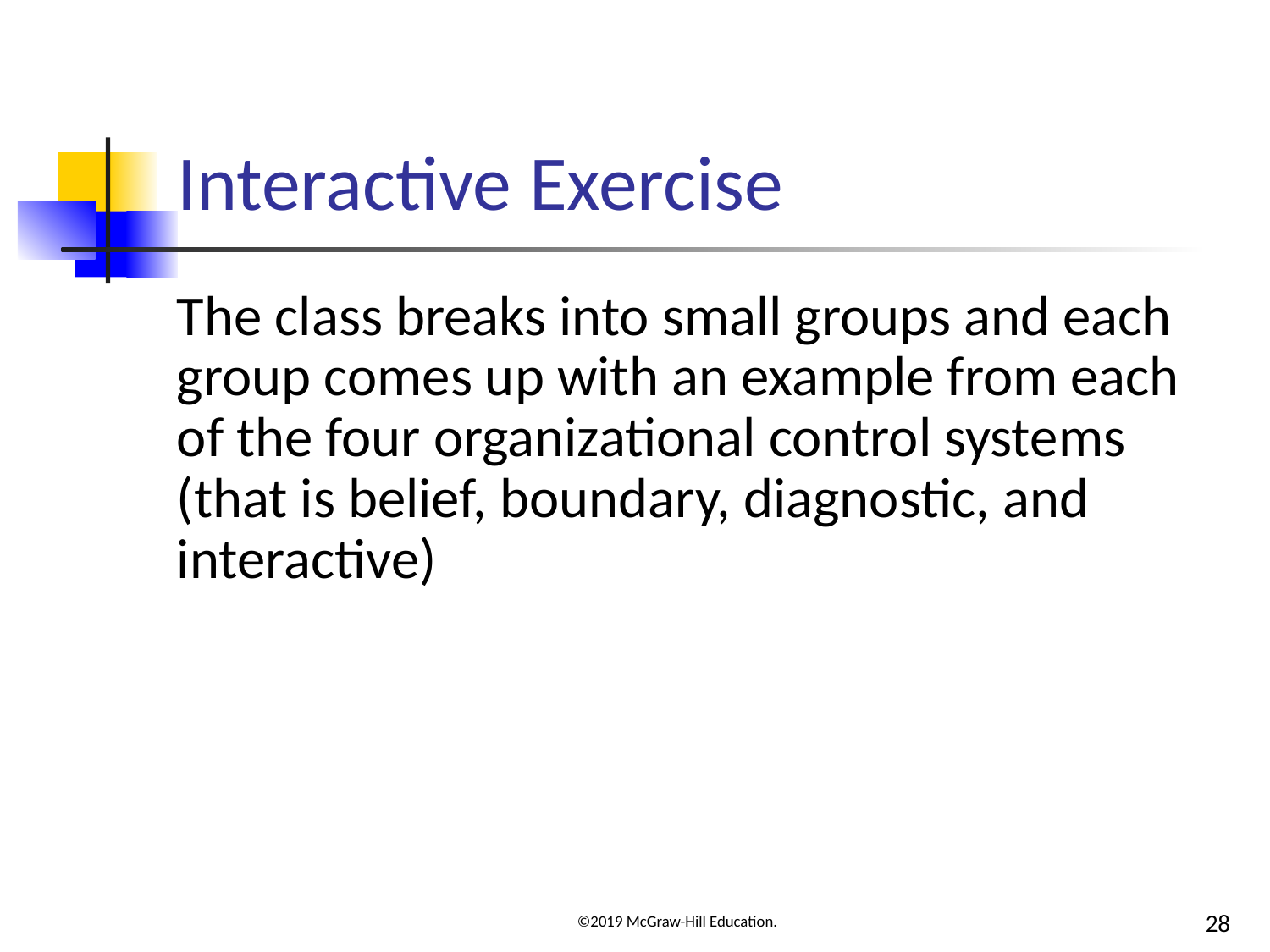

# Interactive Exercise
The class breaks into small groups and each group comes up with an example from each of the four organizational control systems (that is belief, boundary, diagnostic, and interactive)